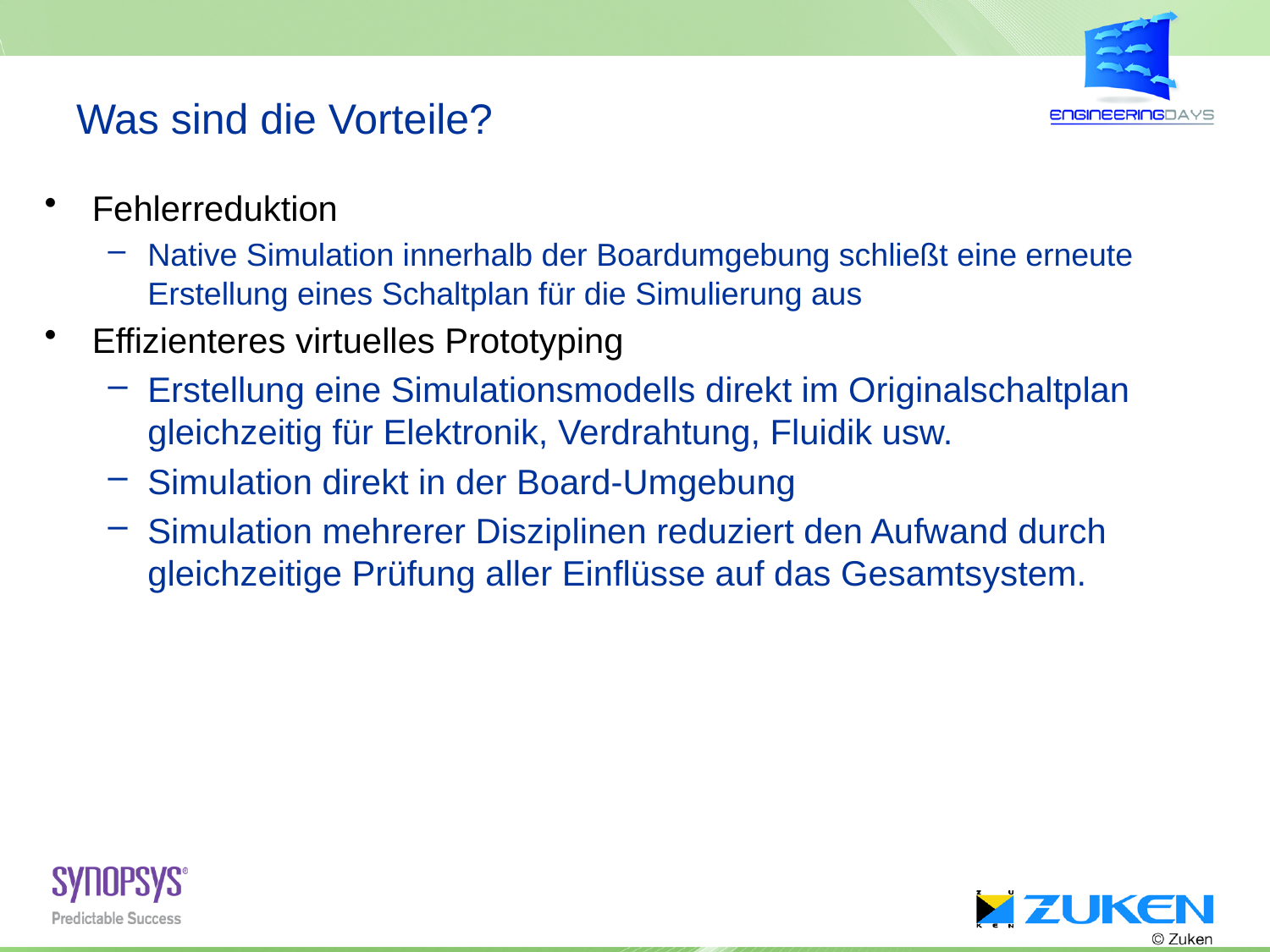

# Was sind die Vorteile?
Fehlerreduktion
Native Simulation innerhalb der Boardumgebung schließt eine erneute Erstellung eines Schaltplan für die Simulierung aus
Effizienteres virtuelles Prototyping
Erstellung eine Simulationsmodells direkt im Originalschaltplan gleichzeitig für Elektronik, Verdrahtung, Fluidik usw.
Simulation direkt in der Board-Umgebung
Simulation mehrerer Disziplinen reduziert den Aufwand durch gleichzeitige Prüfung aller Einflüsse auf das Gesamtsystem.